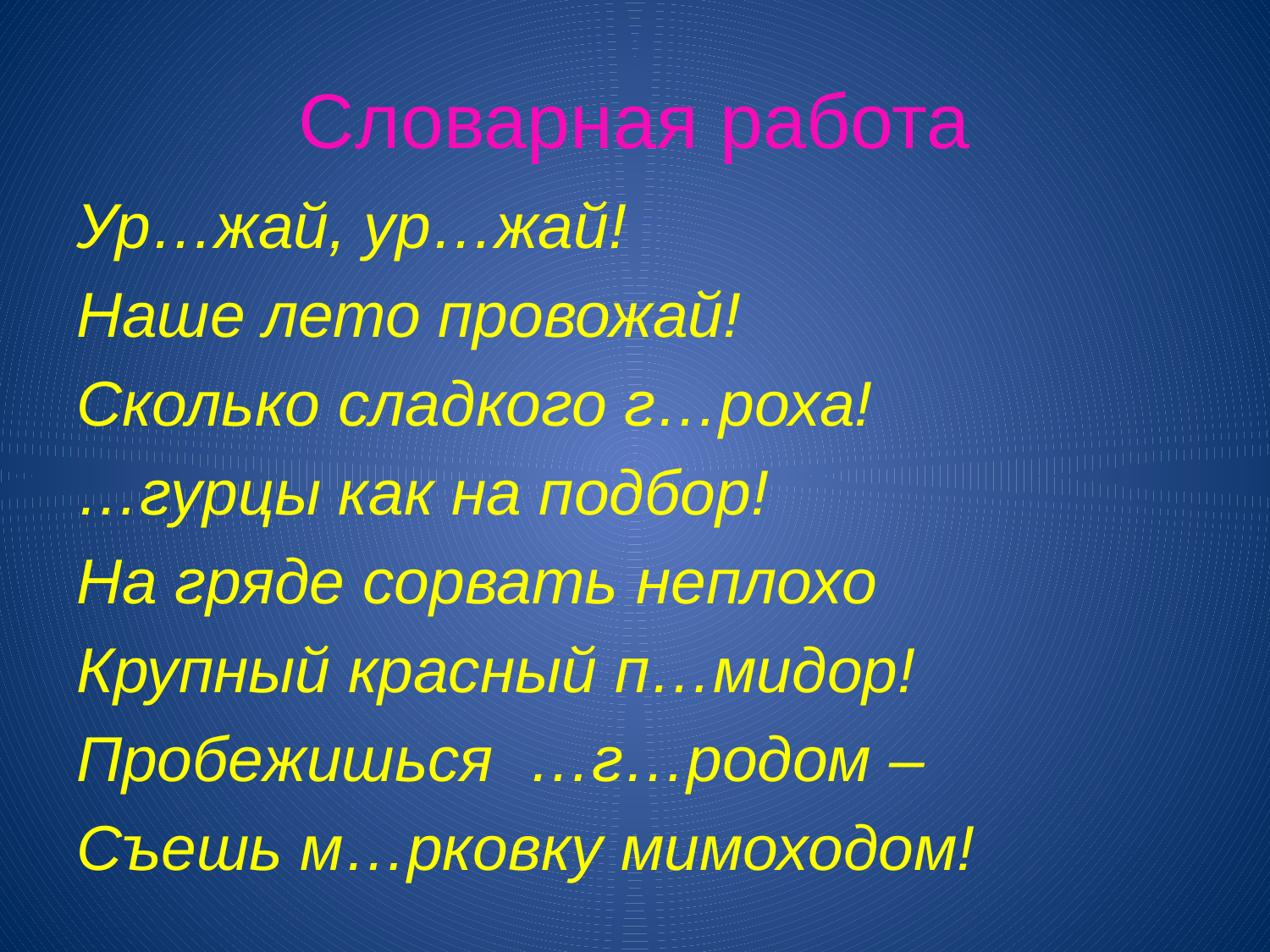

# Словарная работа
Ур…жай, ур…жай!
Наше лето провожай!
Сколько сладкого г…роха!
…гурцы как на подбор!
На гряде сорвать неплохо
Крупный красный п…мидор!
Пробежишься  …г…родом –
Съешь м…рковку мимоходом!